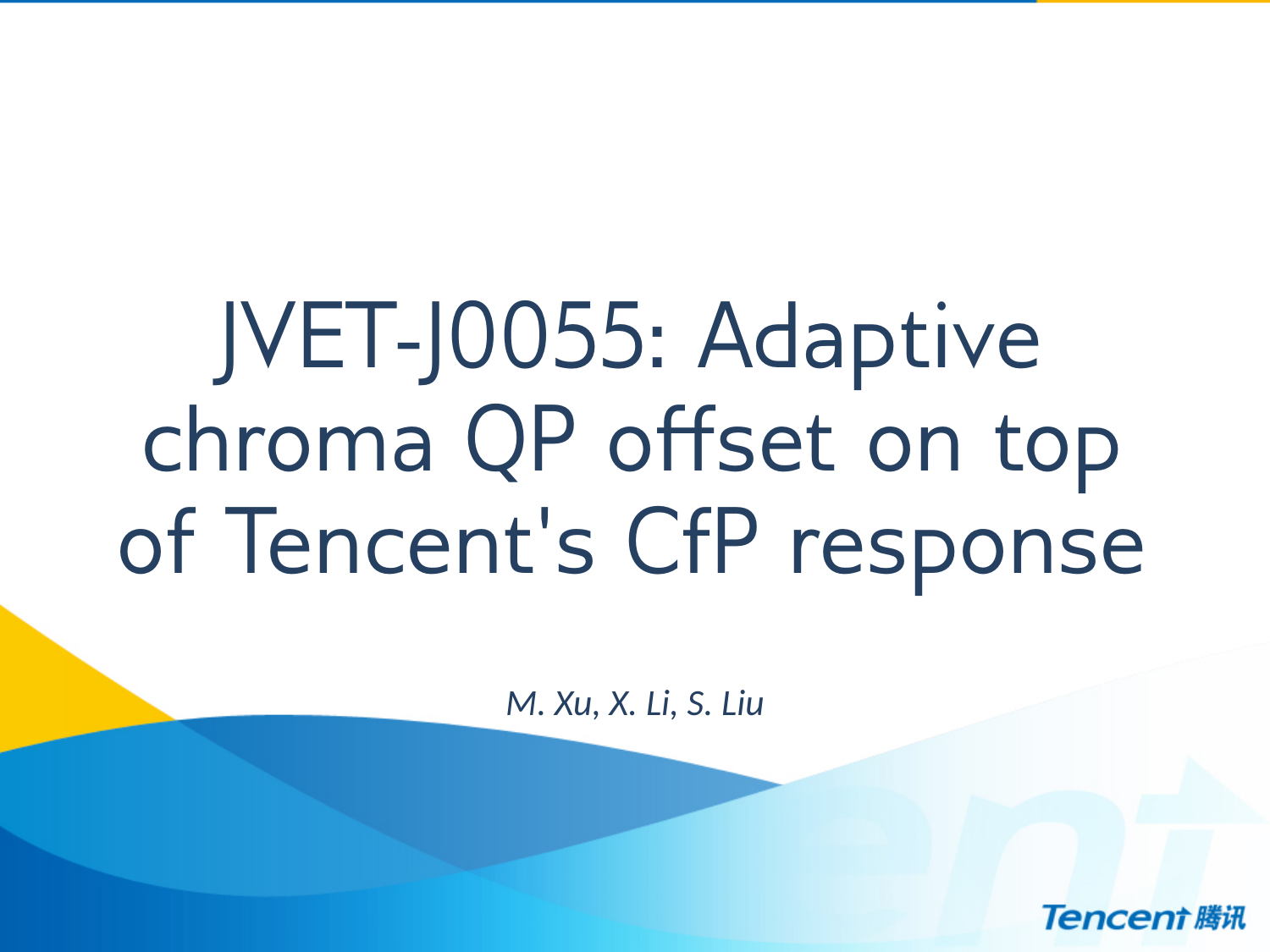

# JVET-J0055: Adaptive chroma QP offset on top of Tencent's CfP response
M. Xu, X. Li, S. Liu